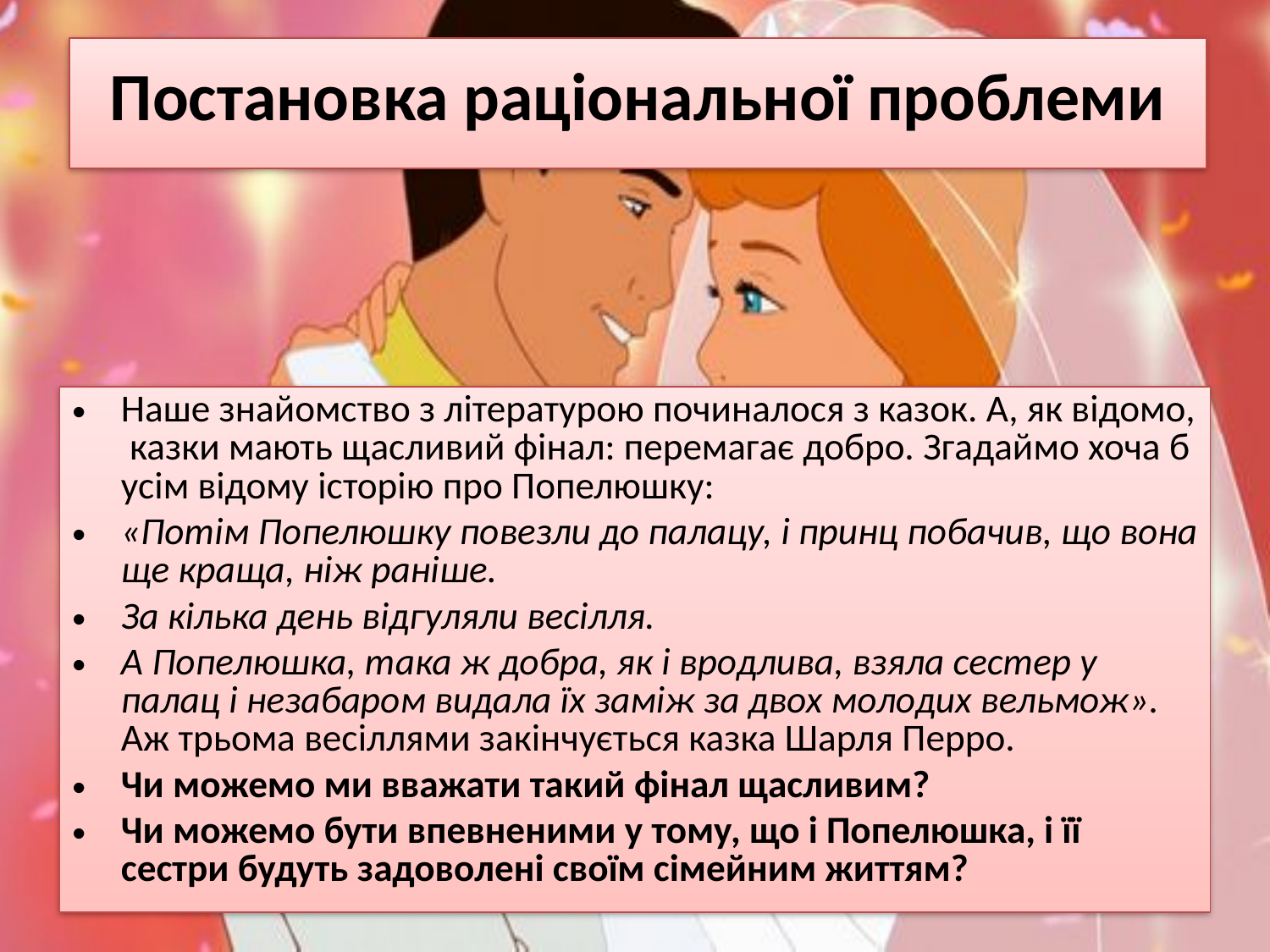

# Постановка раціональної проблеми
Наше знайомство з літературою починалося з казок. А, як відомо,  казки мають щасливий фінал: перемагає добро. Згадаймо хоча б усім відому історію про Попелюшку:
«Потім Попелюшку повезли до палацу, і принц побачив, що вона ще краща, ніж раніше.
За кілька день відгуляли весілля.
А Попелюшка, така ж добра, як і вродлива, взяла сестер у палац і незабаром видала їх заміж за двох молодих вельмож». Аж трьома весіллями закінчується казка Шарля Перро.
Чи можемо ми вважати такий фінал щасливим?
Чи можемо бути впевненими у тому, що і Попелюшка, і її сестри будуть задоволені своїм сімейним життям?